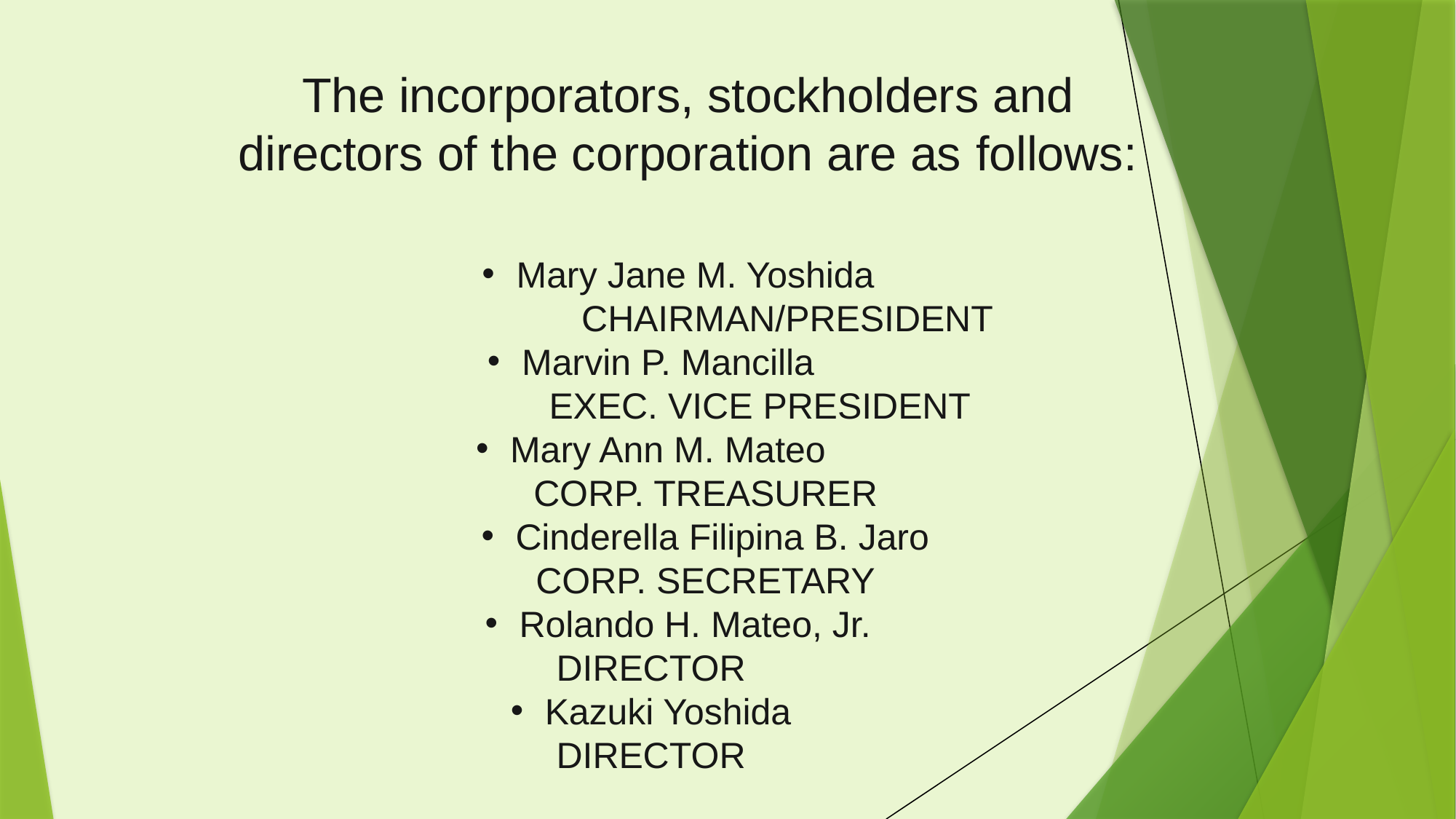

The incorporators, stockholders and directors of the corporation are as follows:
Mary Jane M. Yoshida
  		CHAIRMAN/PRESIDENT
Marvin P. Mancilla
		EXEC. VICE PRESIDENT
Mary Ann M. Mateo
	CORP. TREASURER
Cinderella Filipina B. Jaro
	CORP. SECRETARY
Rolando H. Mateo, Jr.
DIRECTOR
Kazuki Yoshida
DIRECTOR